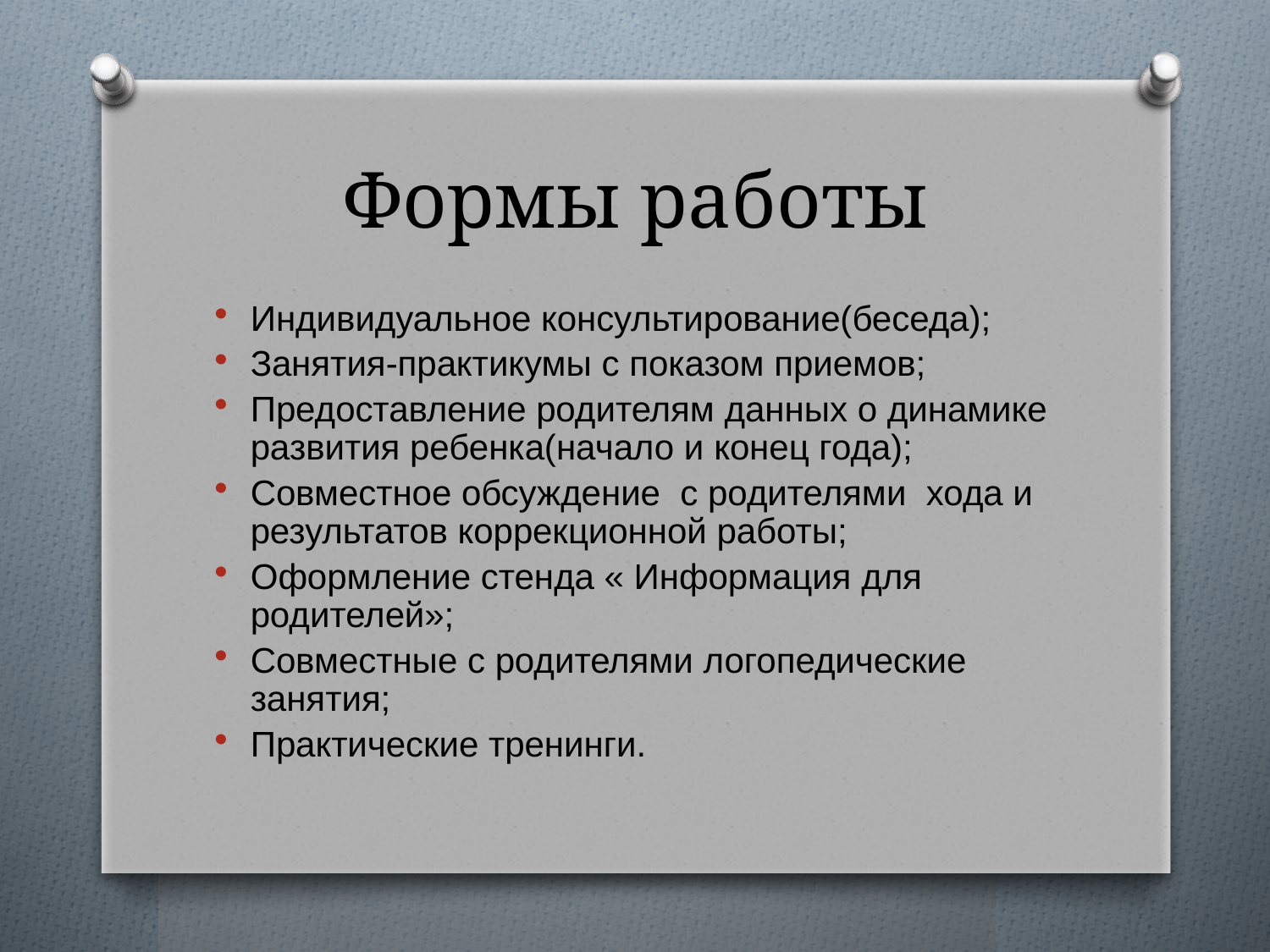

# Формы работы
Индивидуальное консультирование(беседа);
Занятия-практикумы с показом приемов;
Предоставление родителям данных о динамике развития ребенка(начало и конец года);
Совместное обсуждение  с родителями  хода и результатов коррекционной работы;
Оформление стенда « Информация для родителей»;
Совместные с родителями логопедические занятия;
Практические тренинги.